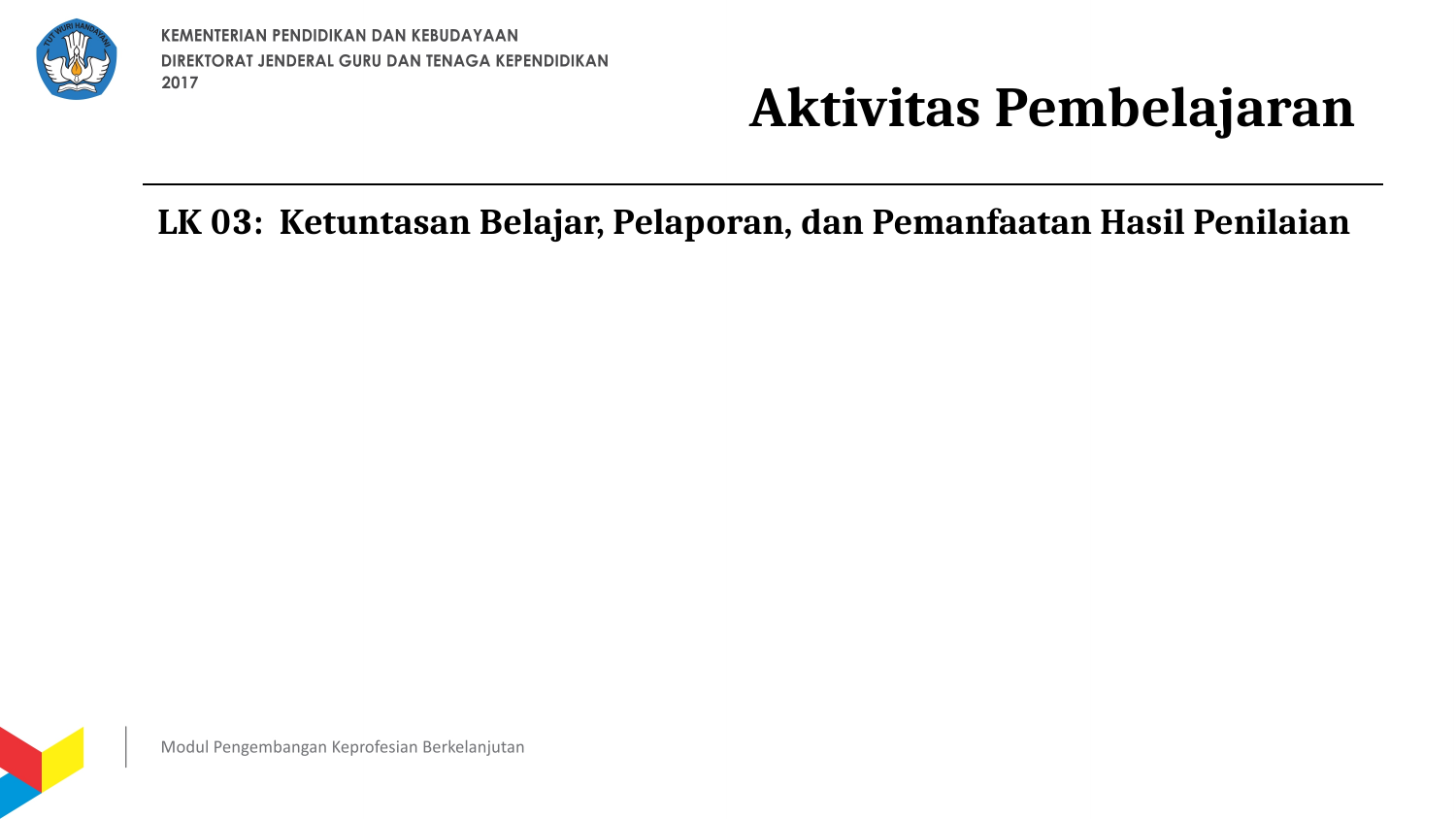

# Aktivitas Pembelajaran
LK 03:  Ketuntasan Belajar, Pelaporan, dan Pemanfaatan Hasil Penilaian